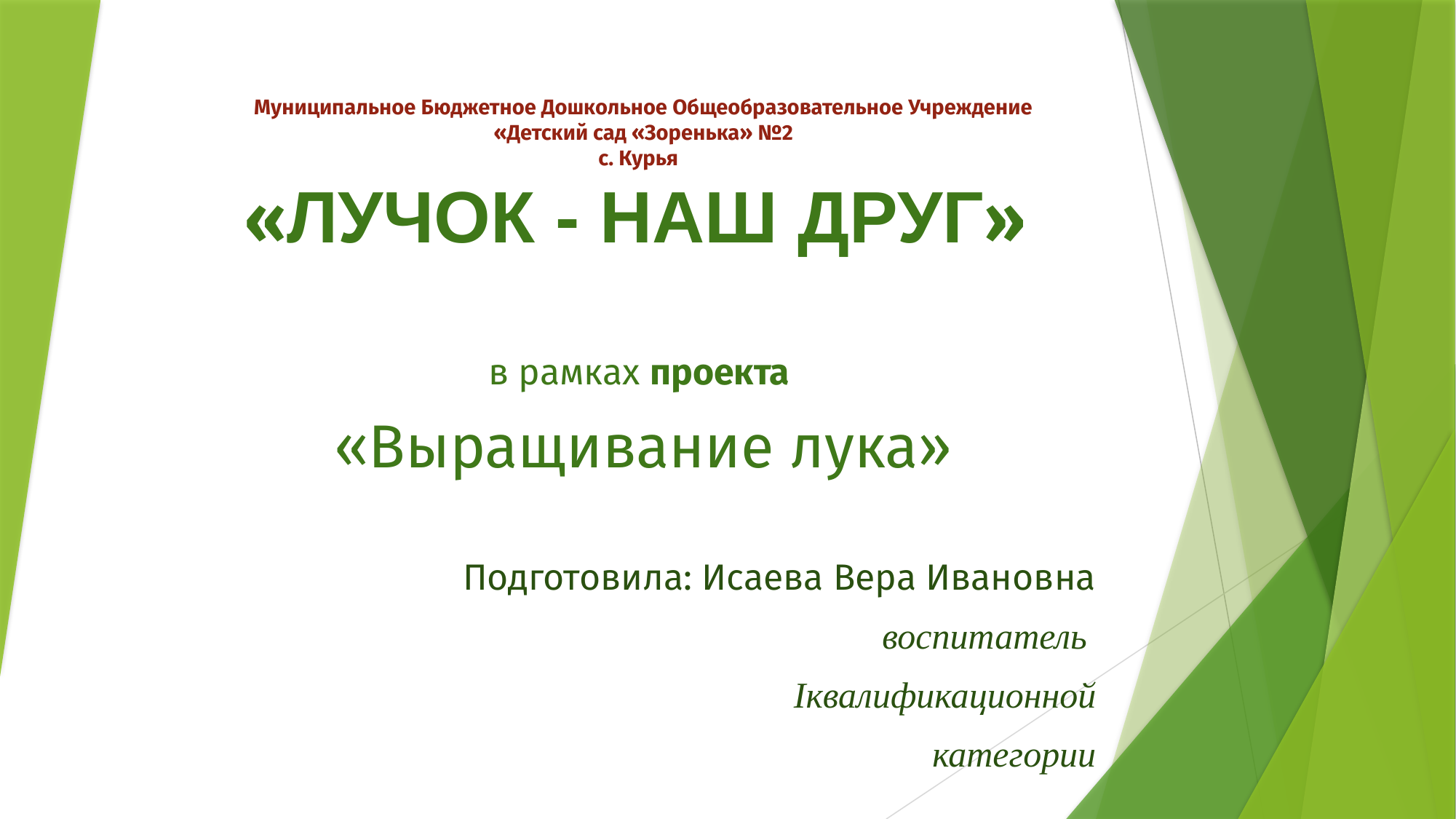

# Муниципальное Бюджетное Дошкольное Общеобразовательное Учреждение «Детский сад «Зоренька» №2 с. Курья «ЛУЧОК - НАШ ДРУГ»
в рамках проекта
«Выращивание лука»

Подготовила: Исаева Вера Ивановна
воспитатель
Iквалификационной
 категории